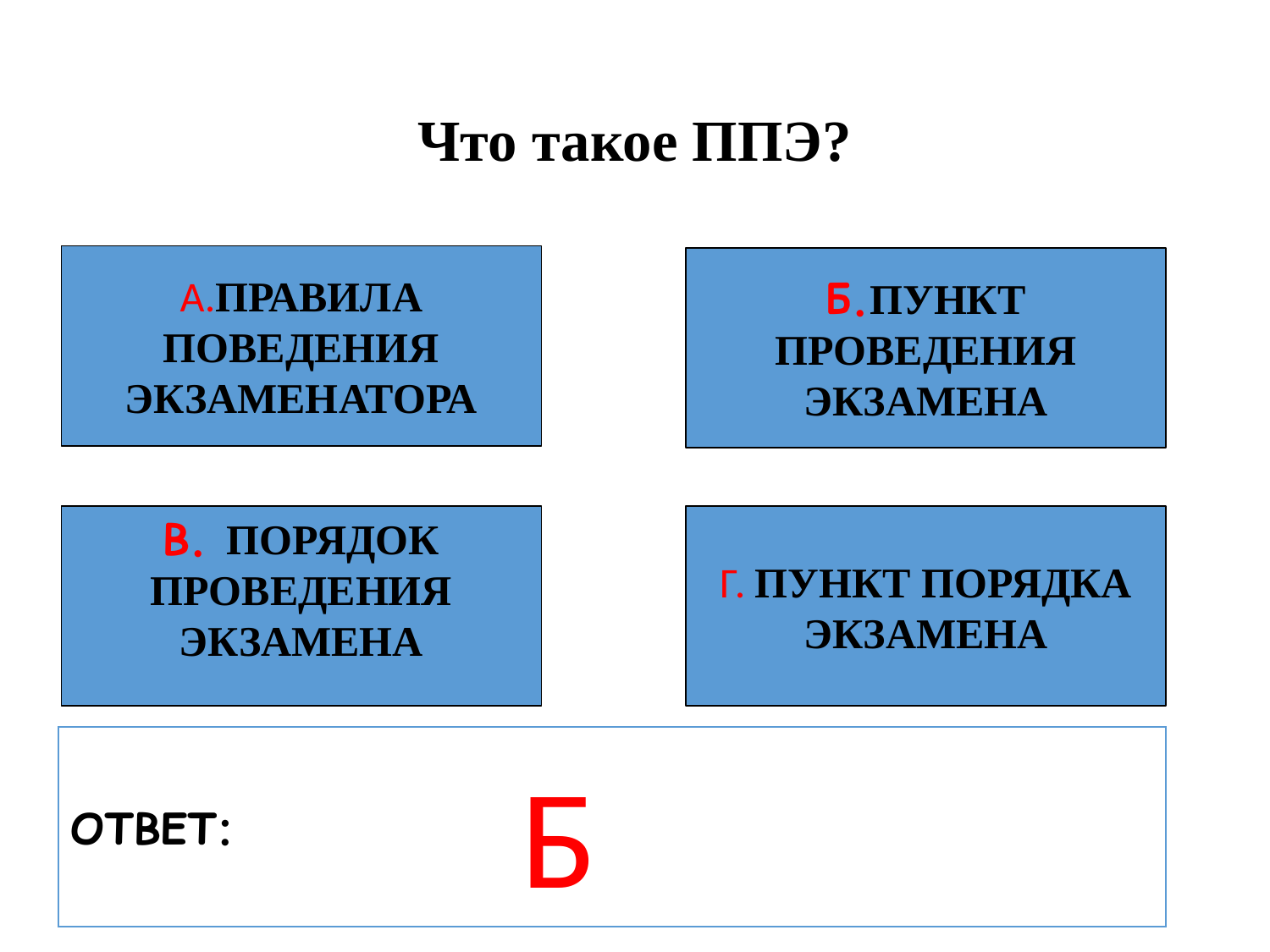

# Что такое ППЭ?
А.ПРАВИЛА ПОВЕДЕНИЯ ЭКЗАМЕНАТОРА
Б.ПУНКТ ПРОВЕДЕНИЯ ЭКЗАМЕНА
В. ПОРЯДОК ПРОВЕДЕНИЯ ЭКЗАМЕНА
Г. ПУНКТ ПОРЯДКА ЭКЗАМЕНА
ОТВЕТ:
Б